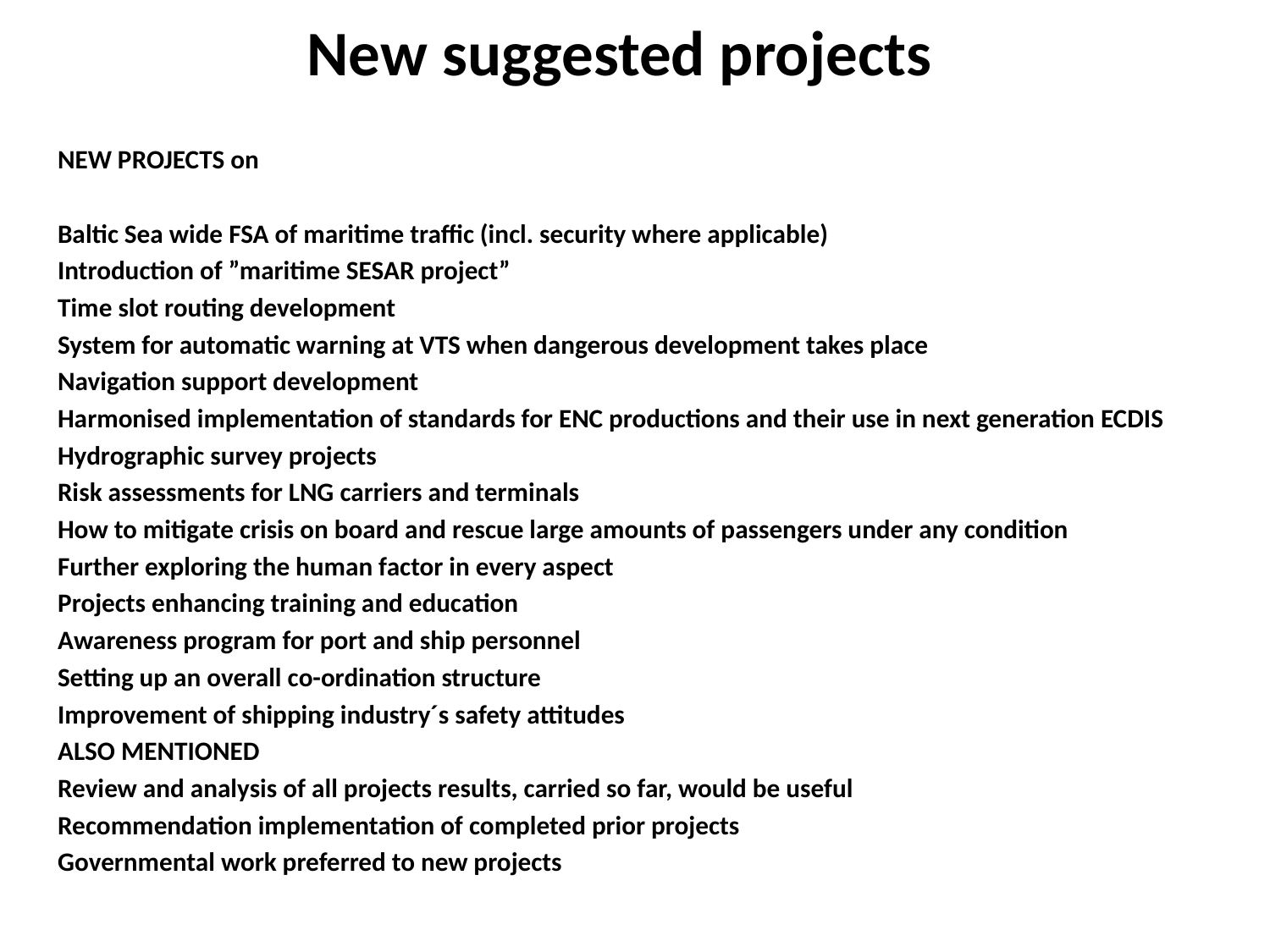

New suggested projects
NEW PROJECTS on

Baltic Sea wide FSA of maritime traffic (incl. security where applicable)
Introduction of ”maritime SESAR project”
Time slot routing development
System for automatic warning at VTS when dangerous development takes place
Navigation support development
Harmonised implementation of standards for ENC productions and their use in next generation ECDIS
Hydrographic survey projects
Risk assessments for LNG carriers and terminals
How to mitigate crisis on board and rescue large amounts of passengers under any condition
Further exploring the human factor in every aspect
Projects enhancing training and education
Awareness program for port and ship personnel
Setting up an overall co-ordination structure
Improvement of shipping industry´s safety attitudes
ALSO MENTIONED
Review and analysis of all projects results, carried so far, would be useful
Recommendation implementation of completed prior projects
Governmental work preferred to new projects